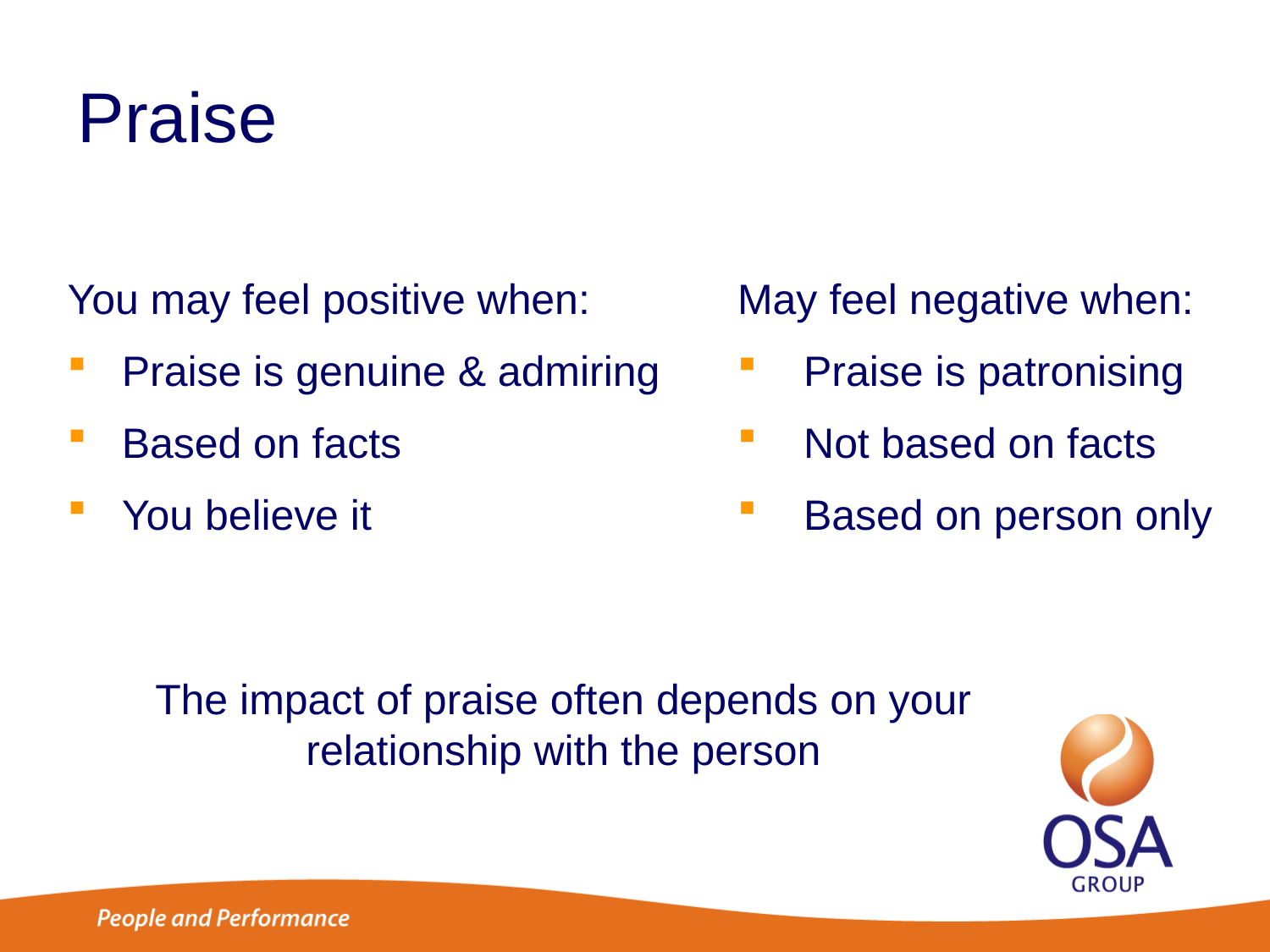

Praise

You may feel positive when:
Praise is genuine & admiring
Based on facts
You believe it
May feel negative when:
Praise is patronising
Not based on facts
Based on person only
The impact of praise often depends on your relationship with the person